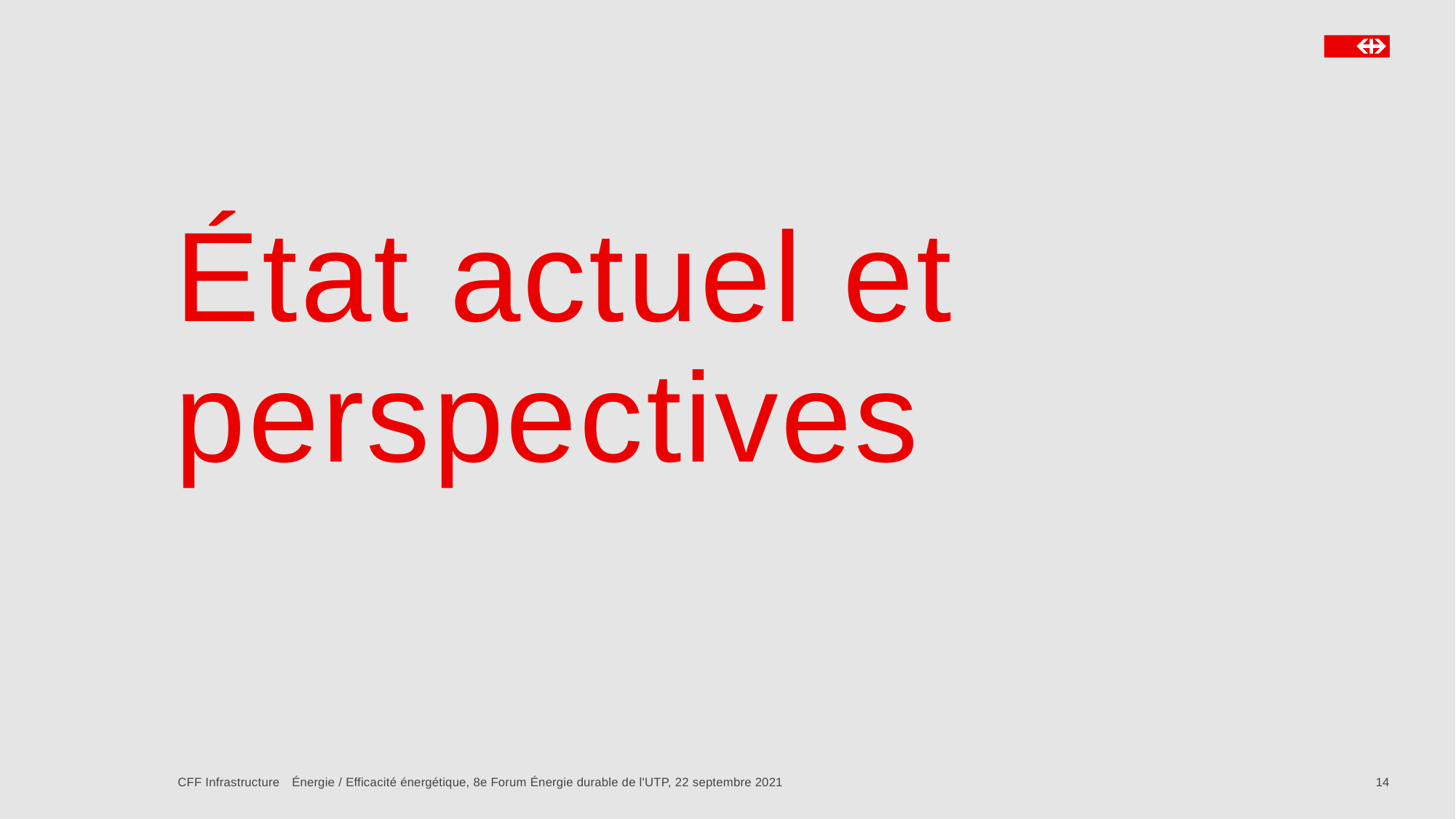

# État actuel et perspectives
CFF Infrastructure Énergie / Efficacité énergétique, 8e Forum Énergie durable de l'UTP, 22 septembre 2021
14